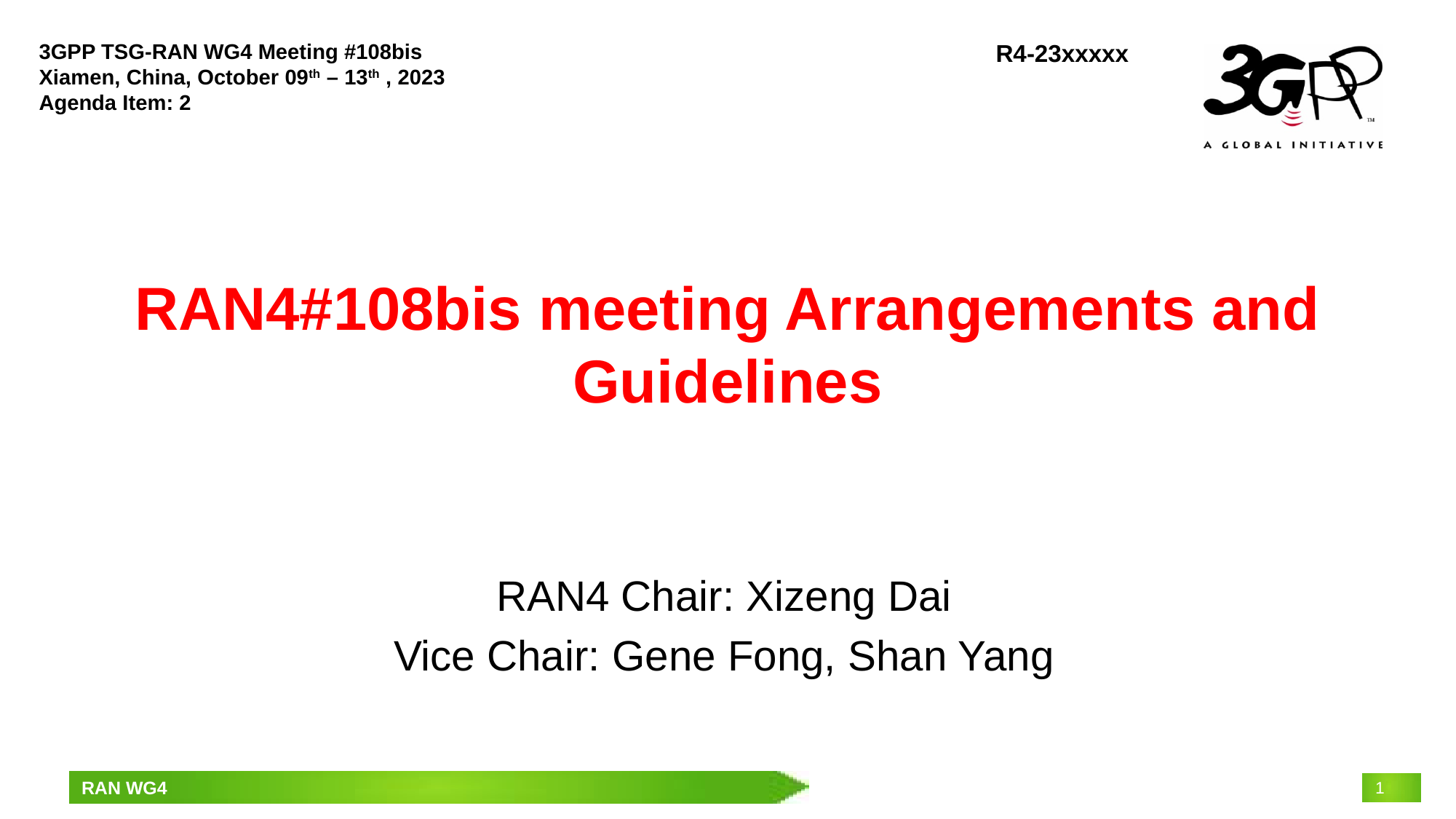

3GPP TSG-RAN WG4 Meeting #108bis
Xiamen, China, October 09th – 13th , 2023
Agenda Item: 2
R4-23xxxxx
# RAN4#108bis meeting Arrangements and Guidelines
RAN4 Chair: Xizeng Dai
Vice Chair: Gene Fong, Shan Yang